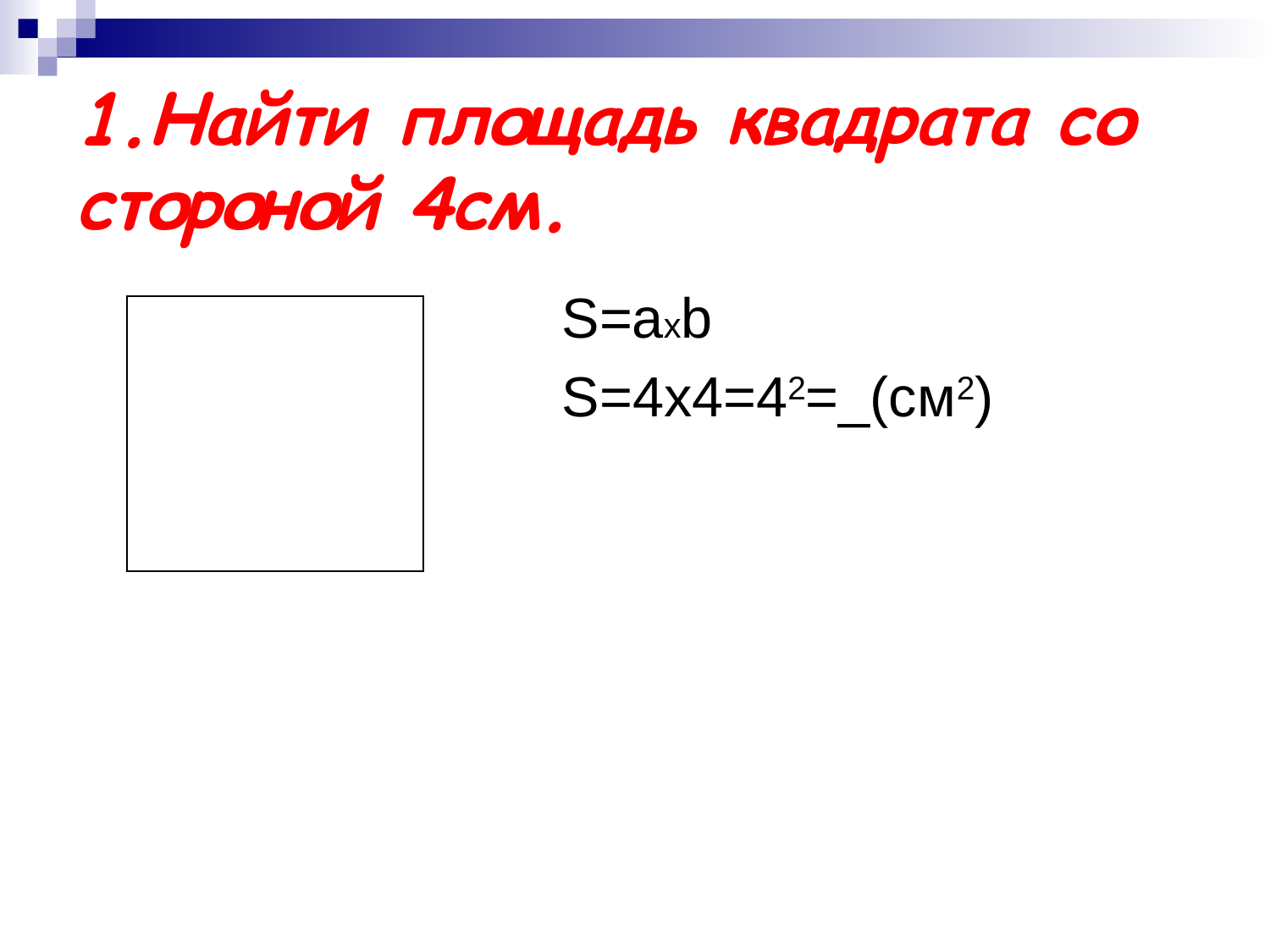

# 1.Найти площадь квадрата со стороной 4см.
                               S=aхb
                               S=4х4=42=_(см2)